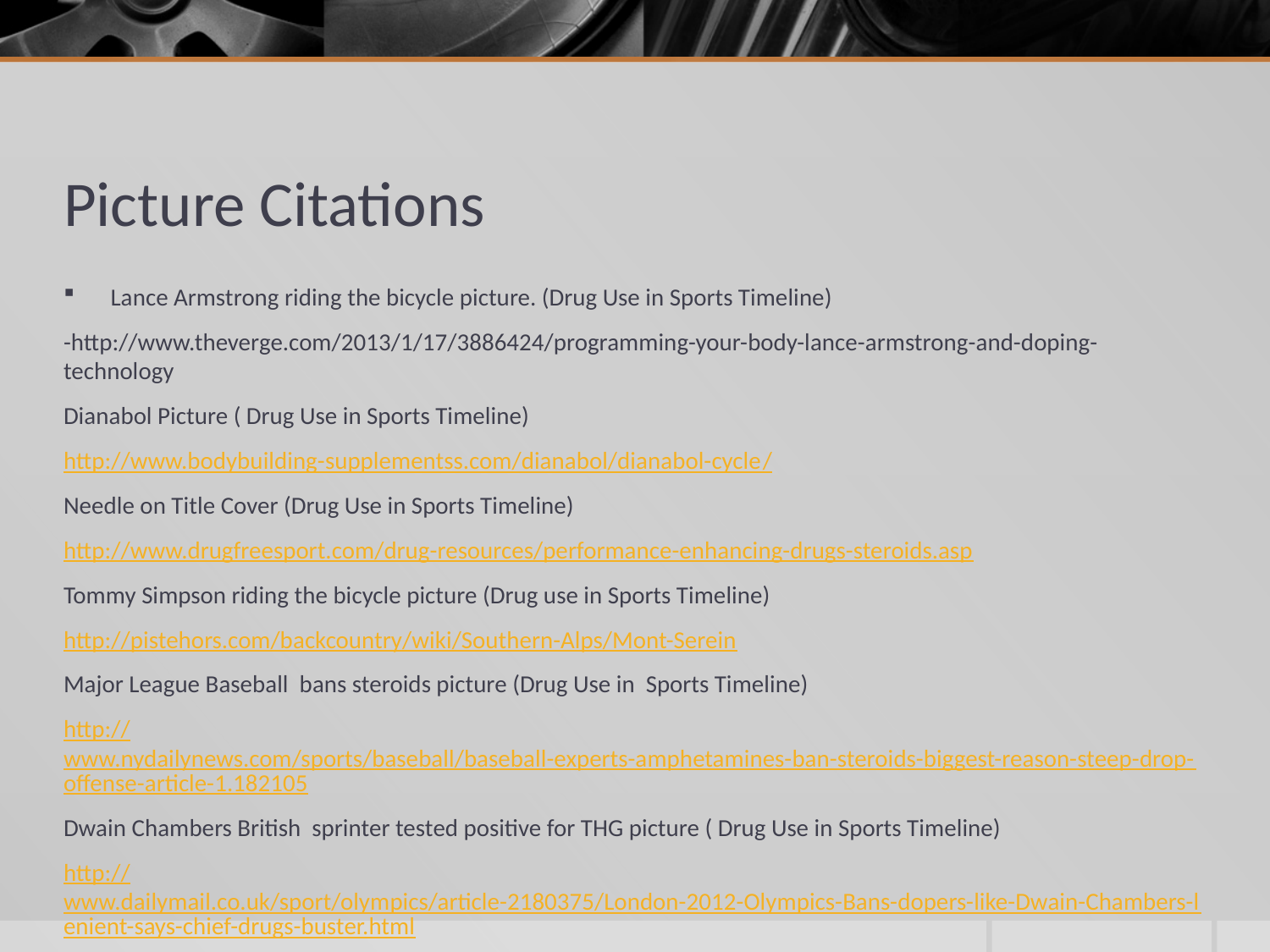

# Picture Citations
Lance Armstrong riding the bicycle picture. (Drug Use in Sports Timeline)
-http://www.theverge.com/2013/1/17/3886424/programming-your-body-lance-armstrong-and-doping-technology
Dianabol Picture ( Drug Use in Sports Timeline)
http://www.bodybuilding-supplementss.com/dianabol/dianabol-cycle/
Needle on Title Cover (Drug Use in Sports Timeline)
http://www.drugfreesport.com/drug-resources/performance-enhancing-drugs-steroids.asp
Tommy Simpson riding the bicycle picture (Drug use in Sports Timeline)
http://pistehors.com/backcountry/wiki/Southern-Alps/Mont-Serein
Major League Baseball  bans steroids picture (Drug Use in  Sports Timeline)
http://www.nydailynews.com/sports/baseball/baseball-experts-amphetamines-ban-steroids-biggest-reason-steep-drop-offense-article-1.182105
Dwain Chambers British  sprinter tested positive for THG picture ( Drug Use in Sports Timeline)
http://www.dailymail.co.uk/sport/olympics/article-2180375/London-2012-Olympics-Bans-dopers-like-Dwain-Chambers-lenient-says-chief-drugs-buster.html